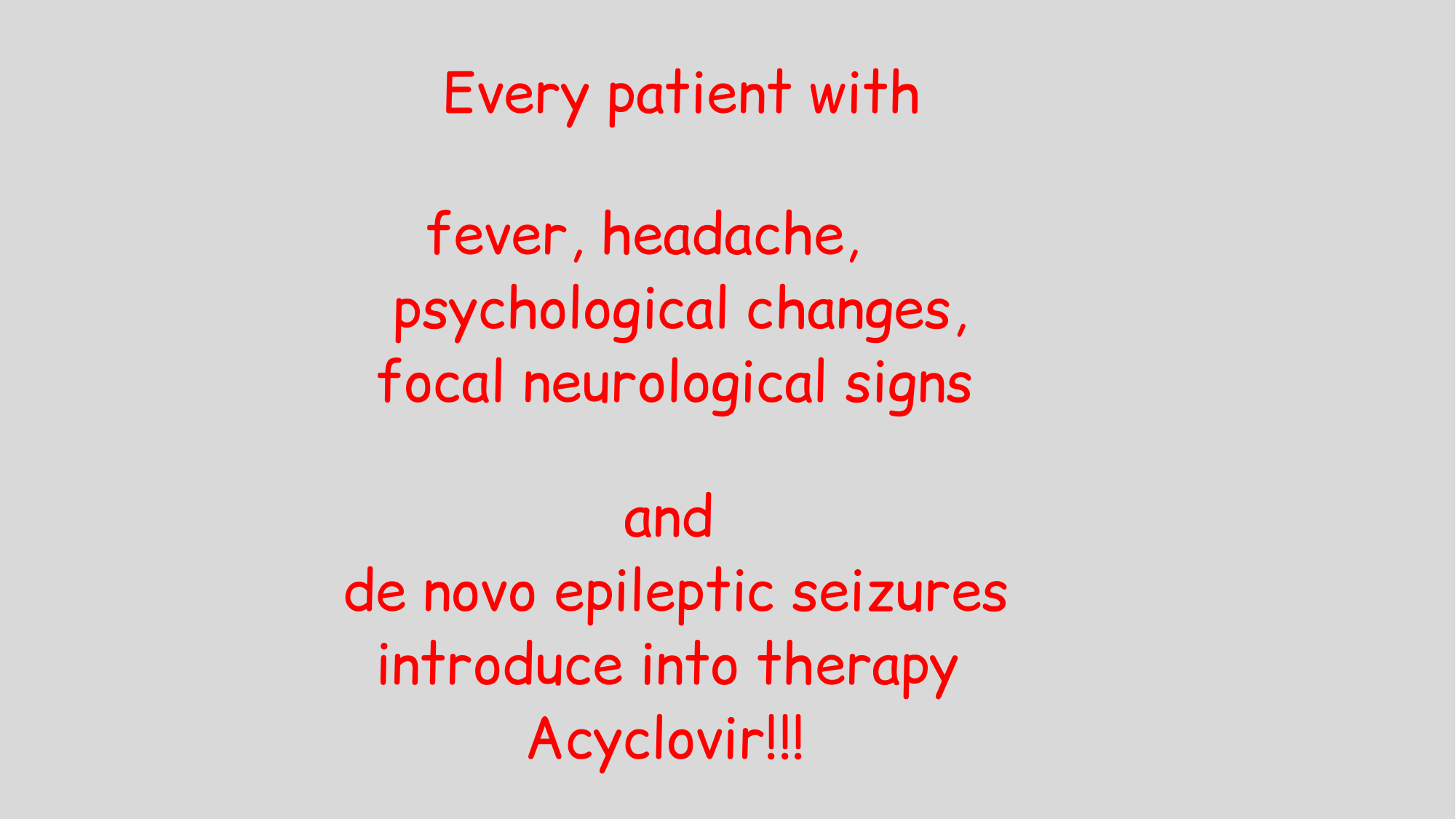

Every patient with
                   fever, headache,
                 psychological changes,
                focal neurological signs
                               and
              de novo epileptic seizures
                introduce into therapy
                         Acyclovir!!!